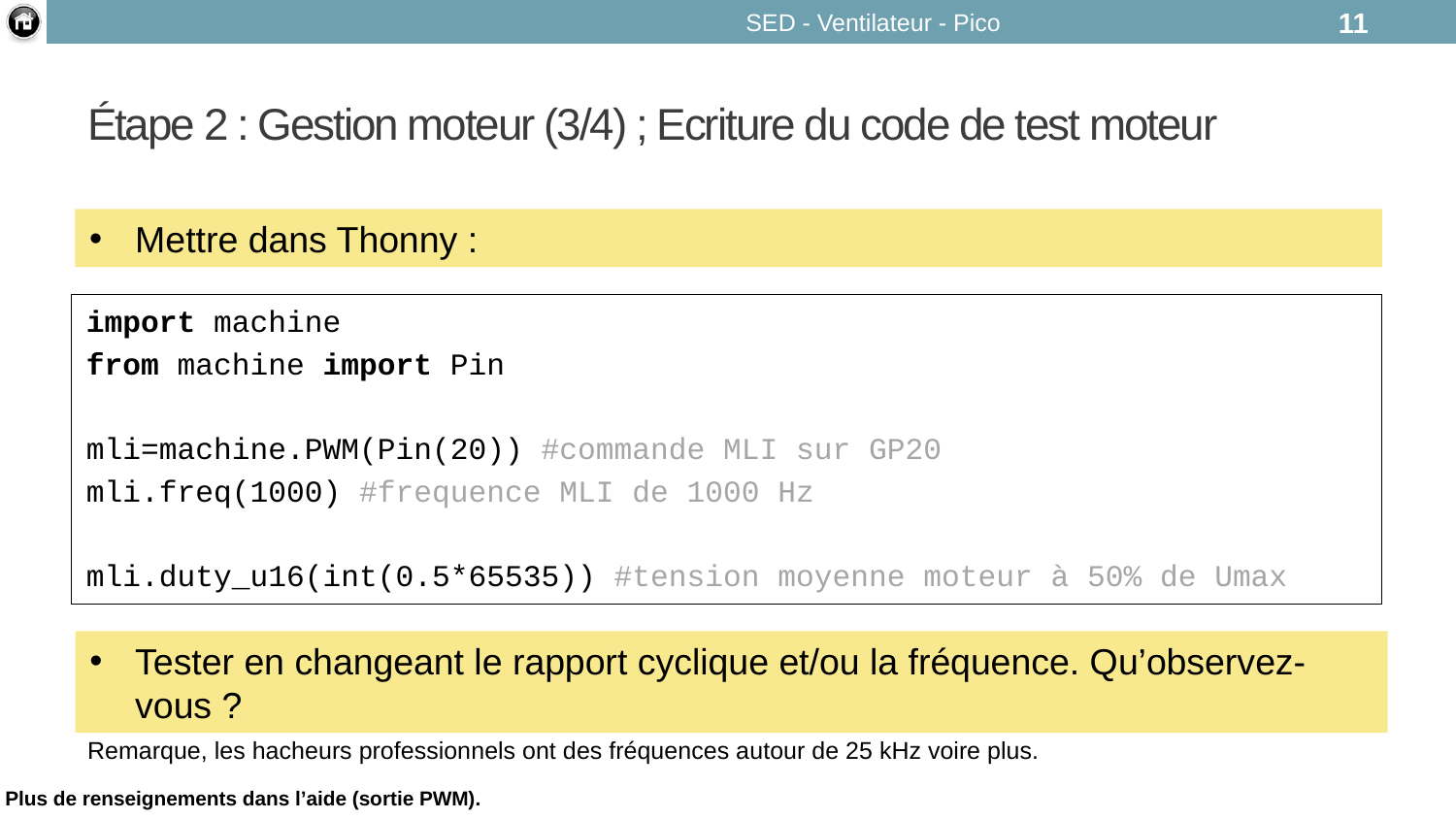

SED - Ventilateur - Pico
11
# Étape 2 : Gestion moteur (3/4) ; Ecriture du code de test moteur
Mettre dans Thonny :
import machine
from machine import Pin

mli=machine.PWM(Pin(20)) #commande MLI sur GP20
mli.freq(1000) #frequence MLI de 1000 Hz

mli.duty_u16(int(0.5*65535)) #tension moyenne moteur à 50% de Umax
Tester en changeant le rapport cyclique et/ou la fréquence. Qu’observez-vous ?
Remarque, les hacheurs professionnels ont des fréquences autour de 25 kHz voire plus.
Plus de renseignements dans l’aide (sortie PWM).